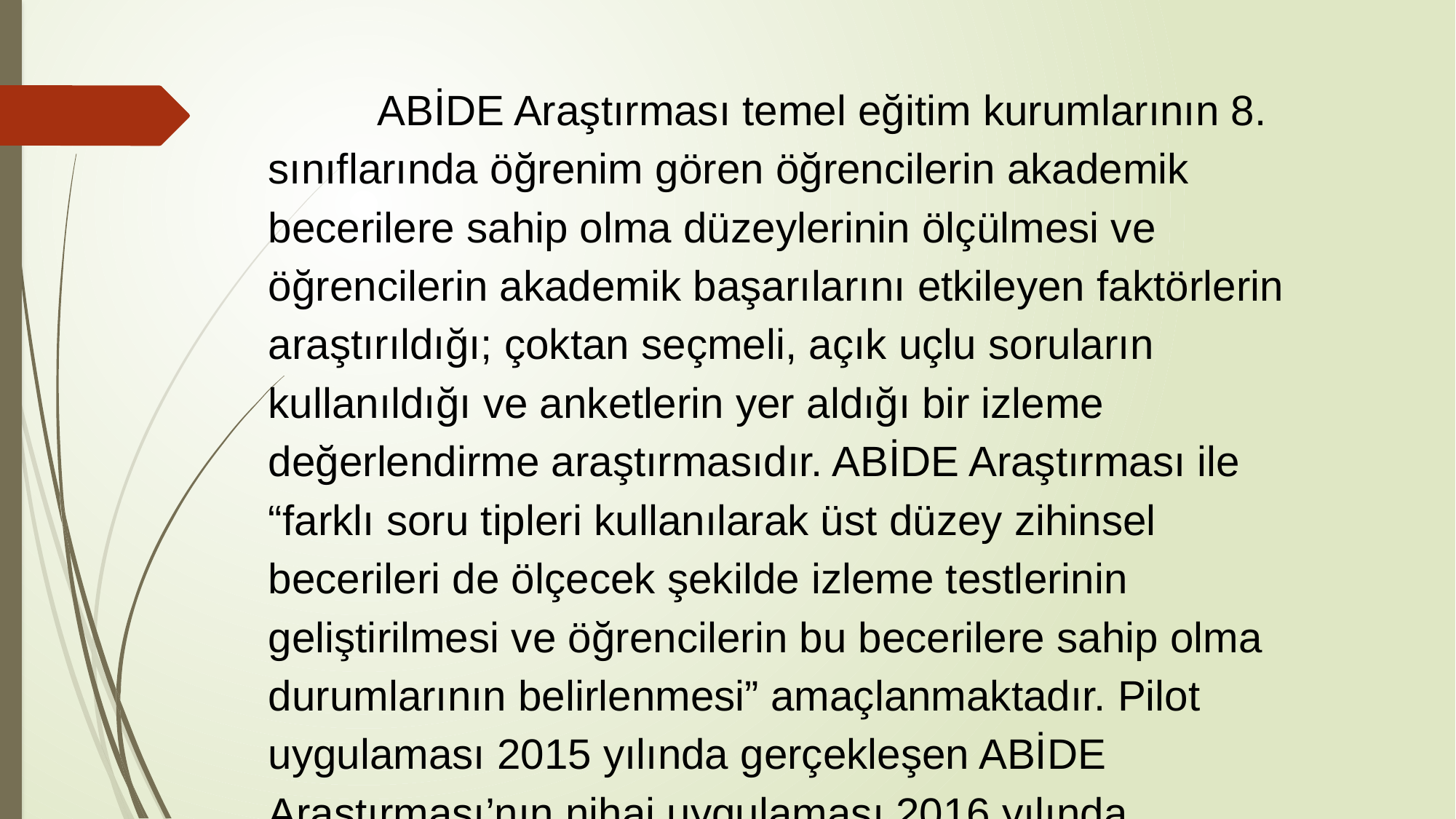

ABİDE Araştırması temel eğitim kurumlarının 8. sınıflarında öğrenim gören öğrencilerin akademik becerilere sahip olma düzeylerinin ölçülmesi ve öğrencilerin akademik başarılarını etkileyen faktörlerin araştırıldığı; çoktan seçmeli, açık uçlu soruların kullanıldığı ve anketlerin yer aldığı bir izleme değerlendirme araştırmasıdır. ABİDE Araştırması ile “farklı soru tipleri kullanılarak üst düzey zihinsel becerileri de ölçecek şekilde izleme testlerinin geliştirilmesi ve öğrencilerin bu becerilere sahip olma durumlarının belirlenmesi” amaçlanmaktadır. Pilot uygulaması 2015 yılında gerçekleşen ABİDE Araştırması’nın nihai uygulaması 2016 yılında gerçekleştirilmiştir.